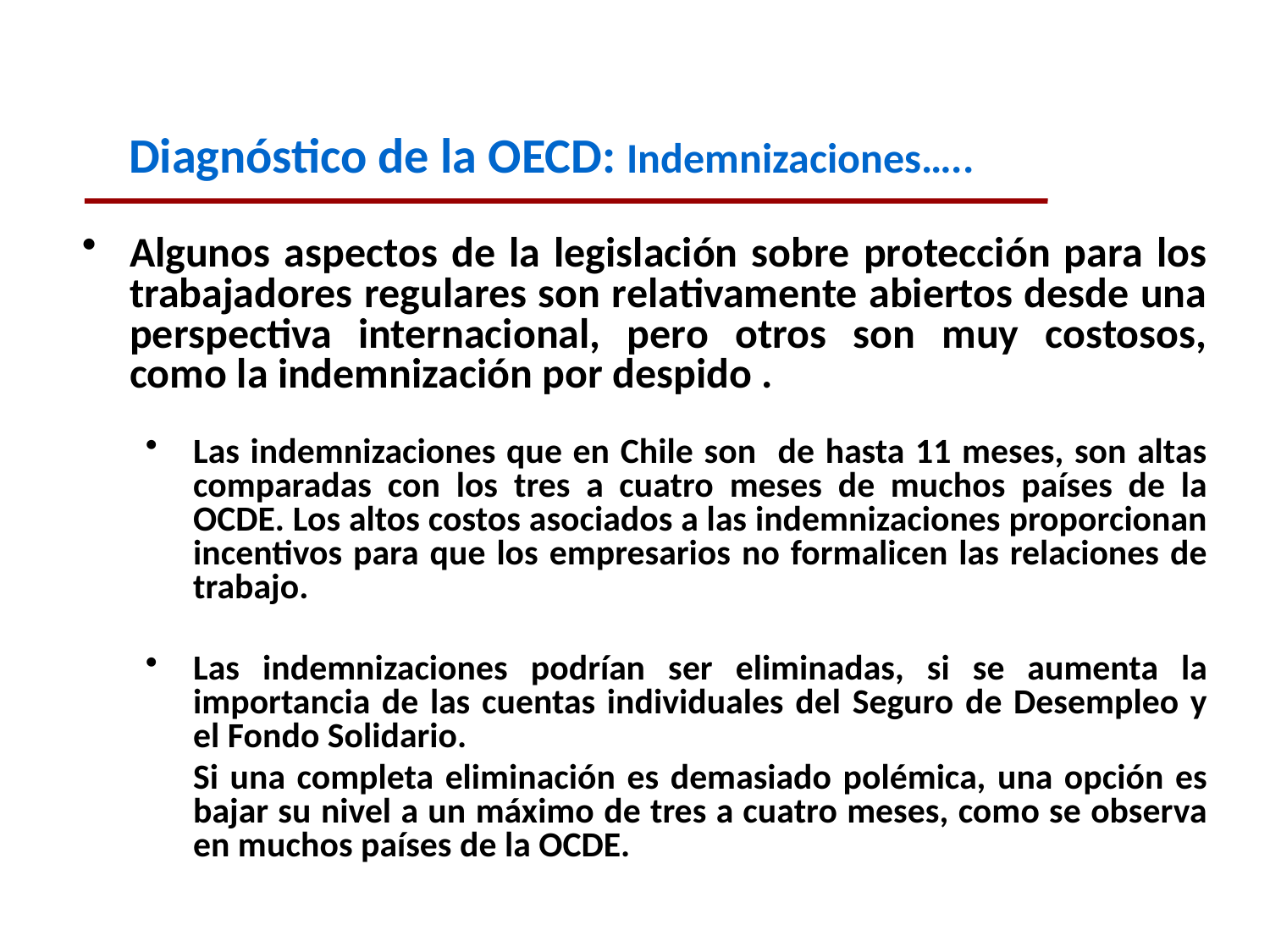

Diagnóstico de la OECD: Indemnizaciones…..

Algunos aspectos de la legislación sobre protección para los trabajadores regulares son relativamente abiertos desde una perspectiva internacional, pero otros son muy costosos, como la indemnización por despido .

Las indemnizaciones que en Chile son  de hasta 11 meses, son altas comparadas con los tres a cuatro meses de muchos países de la OCDE. Los altos costos asociados a las indemnizaciones proporcionan incentivos para que los empresarios no formalicen las relaciones de trabajo.

Las indemnizaciones podrían ser eliminadas, si se aumenta la importancia de las cuentas individuales del Seguro de Desempleo y el Fondo Solidario.
	Si una completa eliminación es demasiado polémica, una opción es bajar su nivel a un máximo de tres a cuatro meses, como se observa en muchos países de la OCDE.